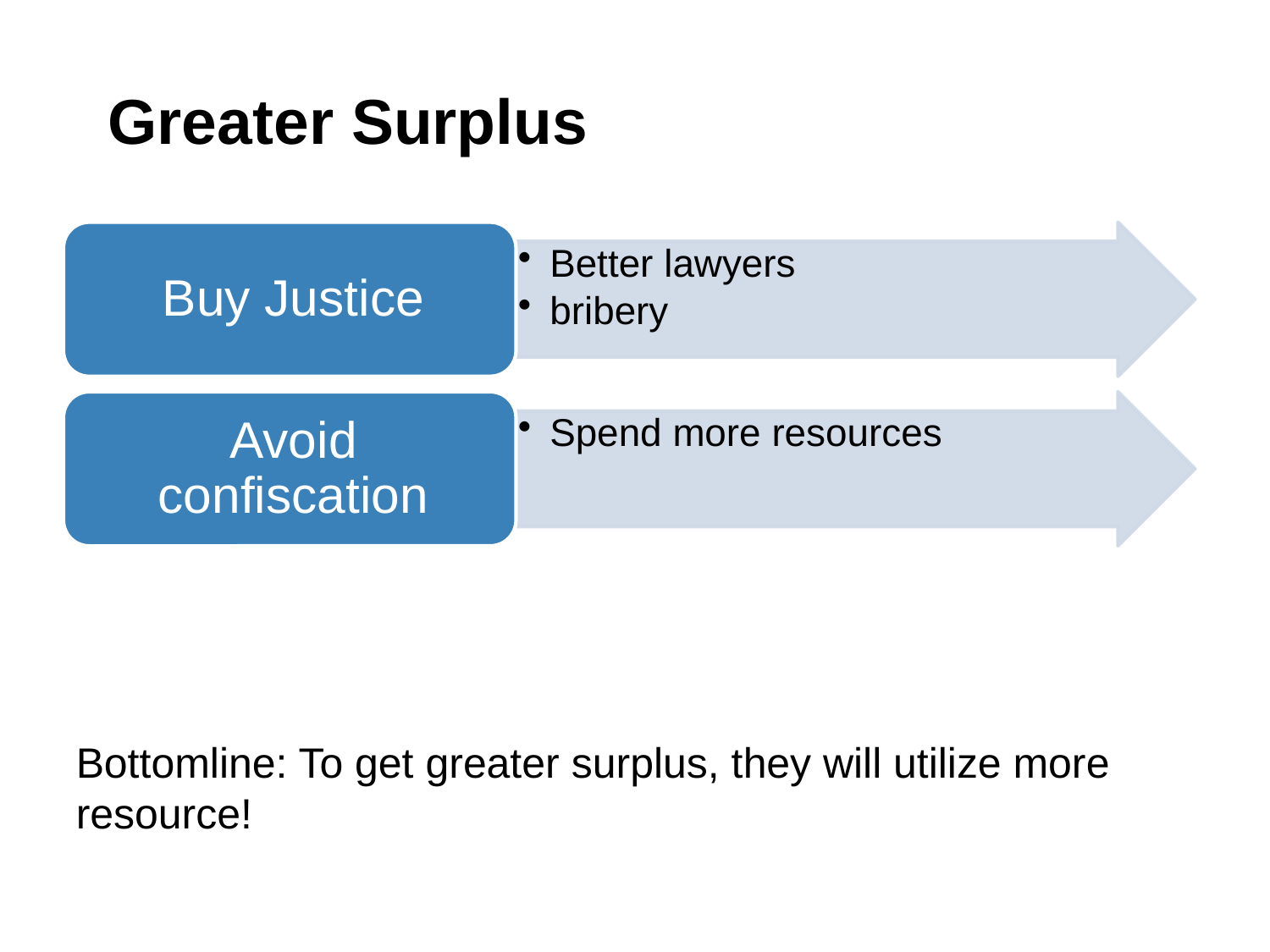

# Greater Surplus
Better lawyers
bribery
Buy Justice
Spend more resources

Avoid confiscation
Bottomline: To get greater surplus, they will utilize more resource!